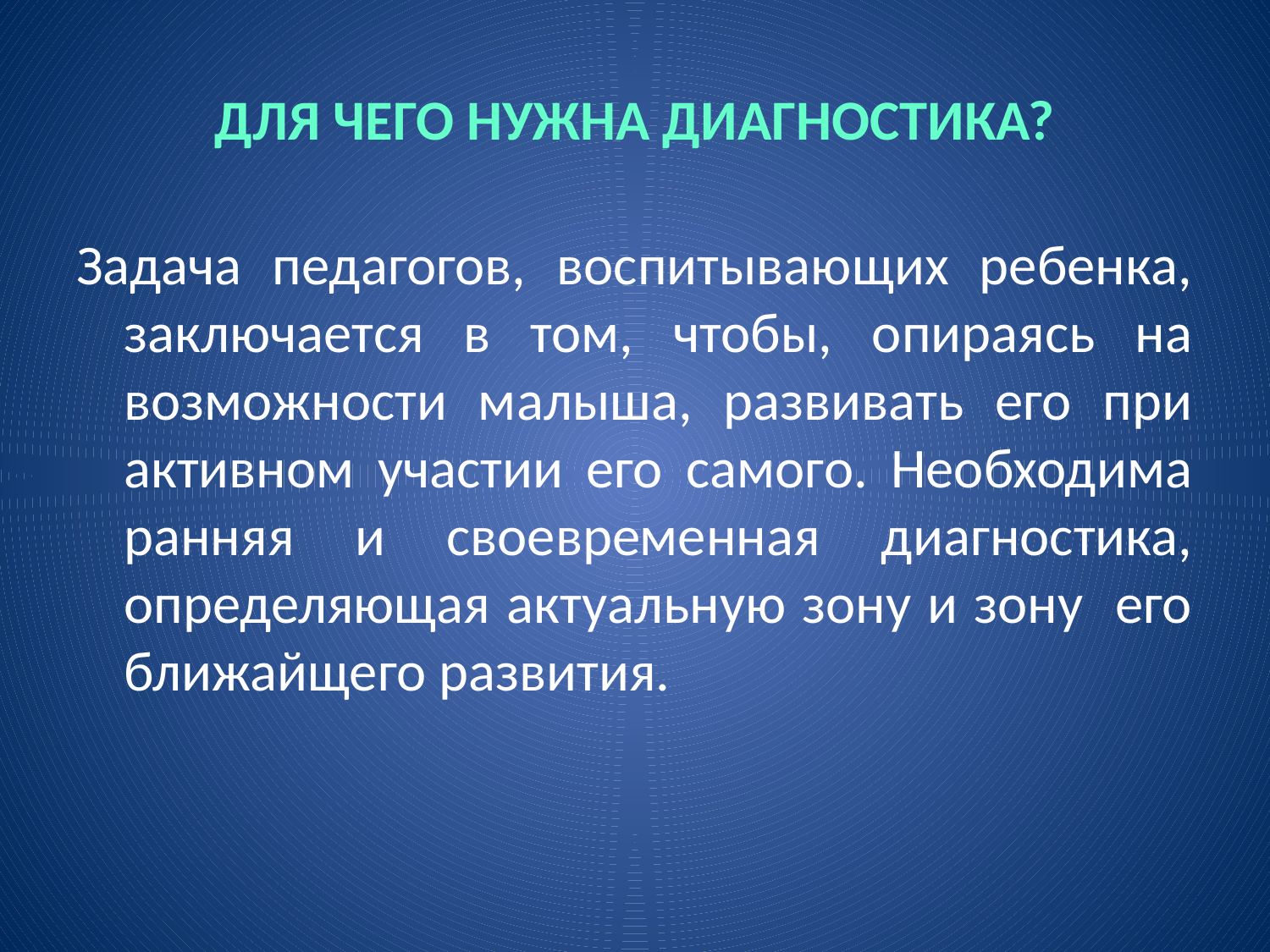

# ДЛЯ ЧЕГО НУЖНА ДИАГНОСТИКА?
Задача педагогов, воспитывающих ребенка, заключается в том, чтобы, опираясь на возможности малыша, развивать его при активном участии его самого. Необходима ранняя и своевременная диагностика, определяющая актуальную зону и зону  его ближайщего развития.